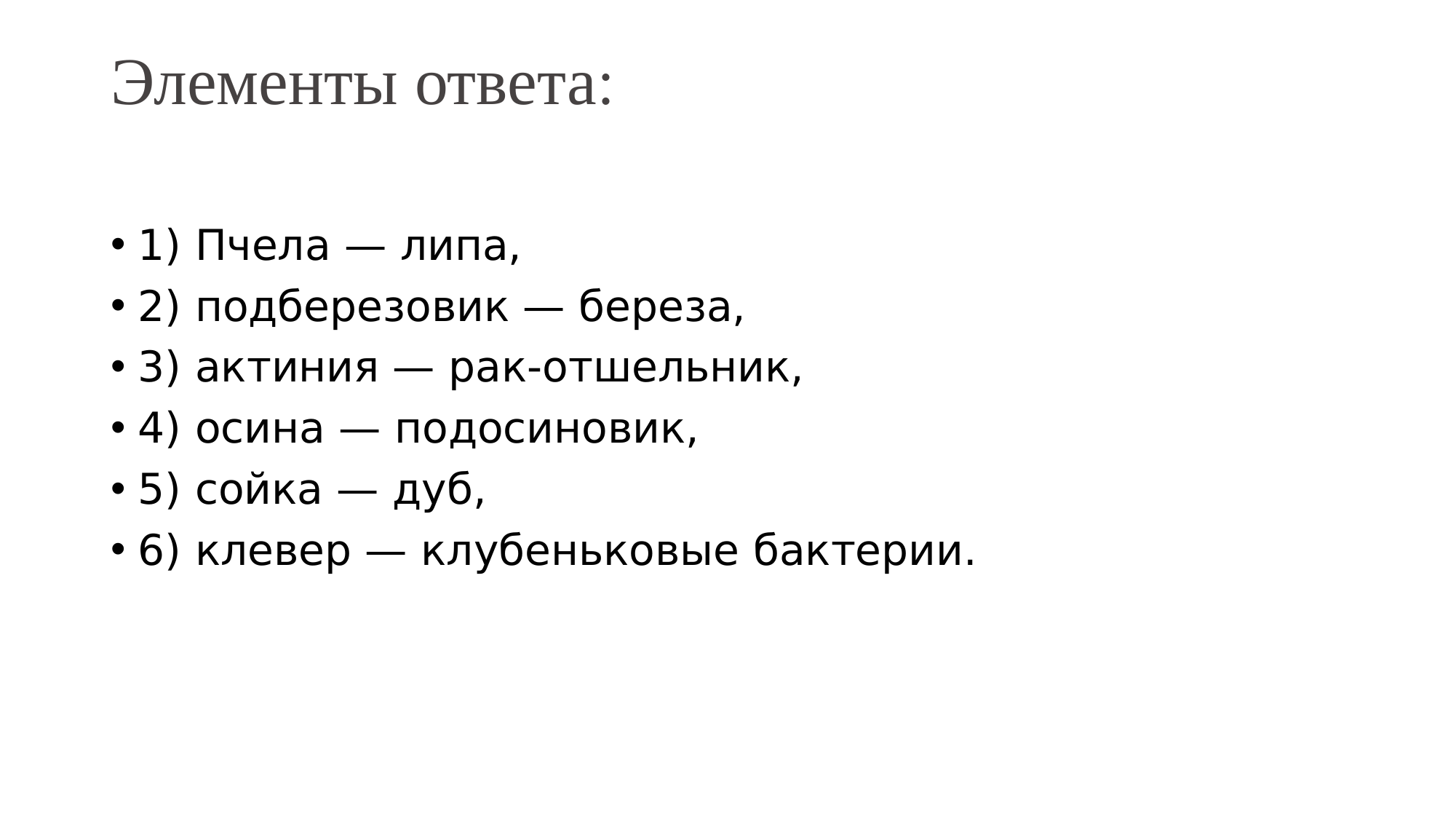

# Элементы ответа:
1) Пчела — липа,
2) подберезовик — береза,
3) актиния — рак-отшельник,
4) осина — подосиновик,
5) сойка — дуб,
6) клевер — клубеньковые бактерии.